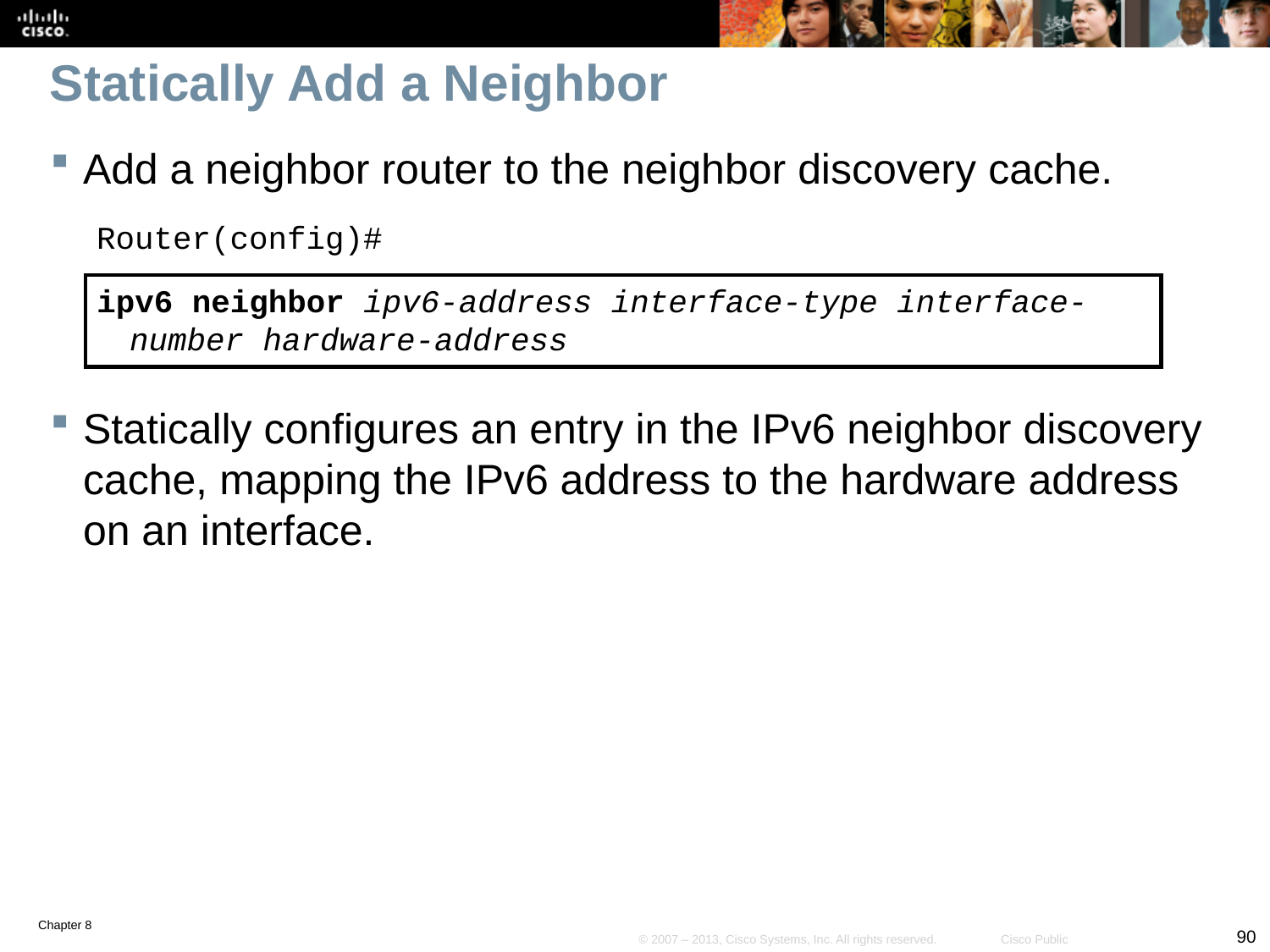

# Statically Add a Neighbor
Add a neighbor router to the neighbor discovery cache.
Router(config)#
ipv6 neighbor ipv6-address interface-type interface-number hardware-address
Statically configures an entry in the IPv6 neighbor discovery cache, mapping the IPv6 address to the hardware address on an interface.